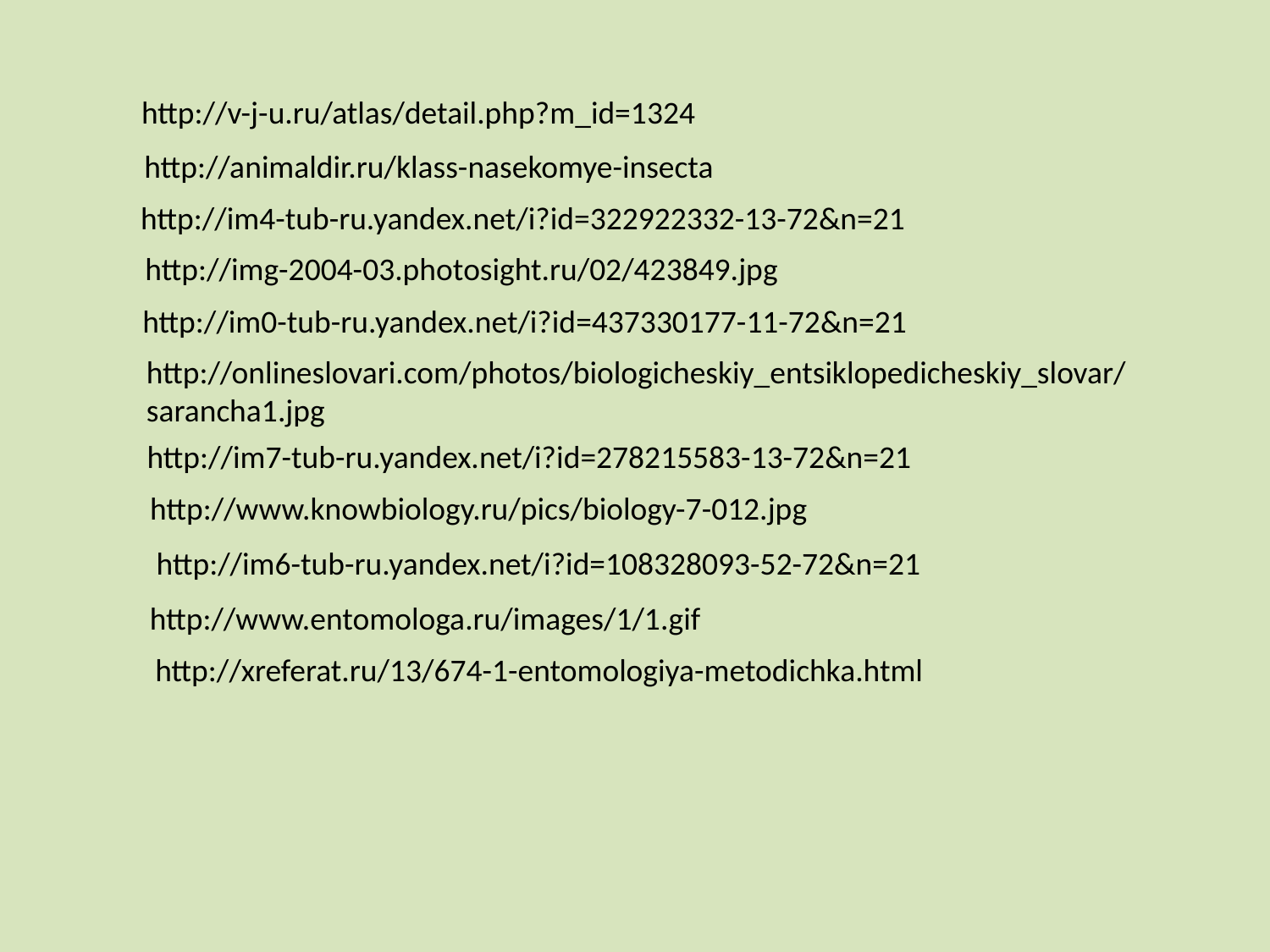

http://v-j-u.ru/atlas/detail.php?m_id=1324
http://animaldir.ru/klass-nasekomye-insecta
http://im4-tub-ru.yandex.net/i?id=322922332-13-72&n=21
http://img-2004-03.photosight.ru/02/423849.jpg
http://im0-tub-ru.yandex.net/i?id=437330177-11-72&n=21
http://onlineslovari.com/photos/biologicheskiy_entsiklopedicheskiy_slovar/sarancha1.jpg
http://im7-tub-ru.yandex.net/i?id=278215583-13-72&n=21
http://www.knowbiology.ru/pics/biology-7-012.jpg
http://im6-tub-ru.yandex.net/i?id=108328093-52-72&n=21
http://www.entomologa.ru/images/1/1.gif
http://xreferat.ru/13/674-1-entomologiya-metodichka.html